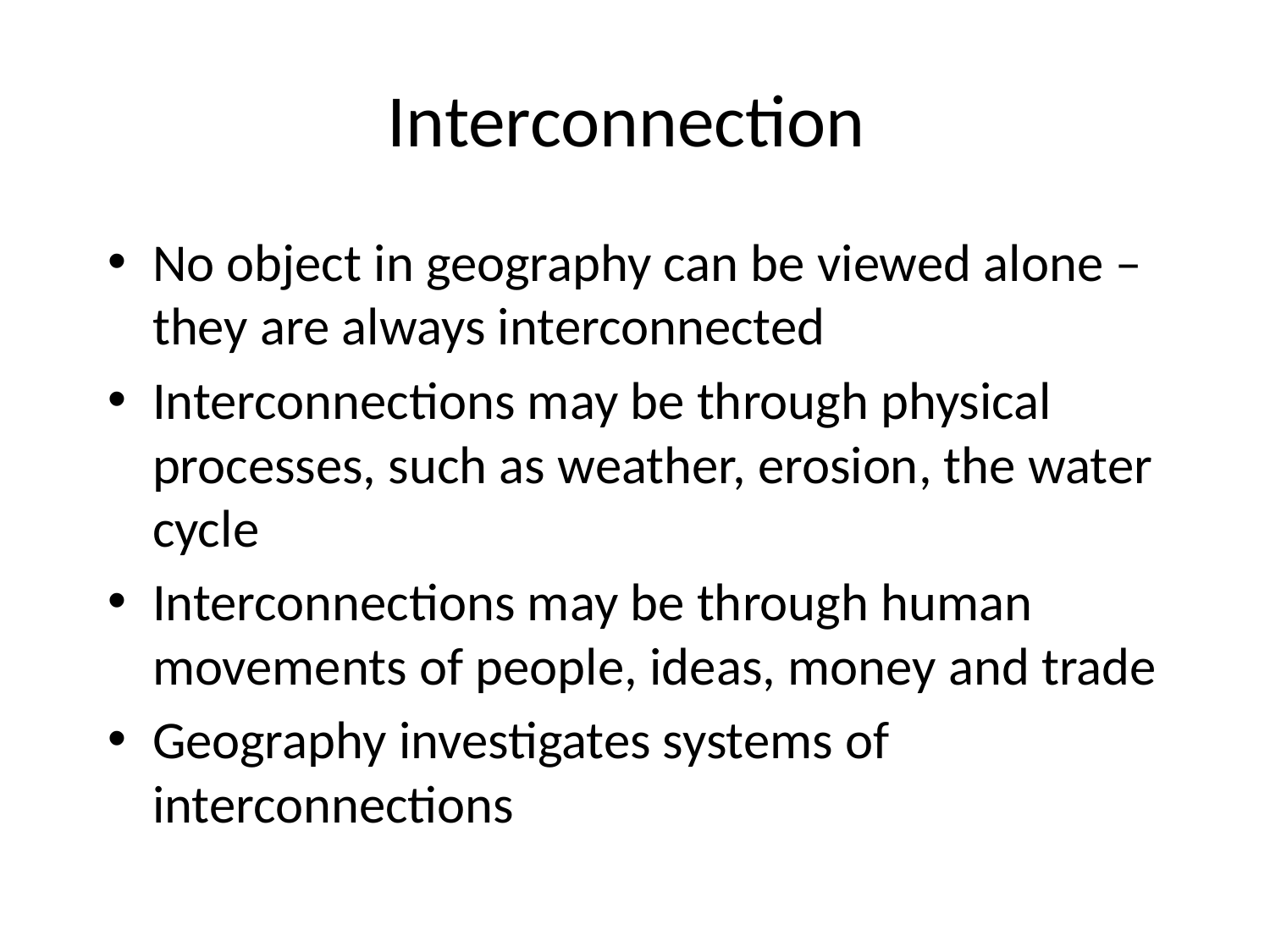

# Interconnection
No object in geography can be viewed alone – they are always interconnected
Interconnections may be through physical processes, such as weather, erosion, the water cycle
Interconnections may be through human movements of people, ideas, money and trade
Geography investigates systems of interconnections